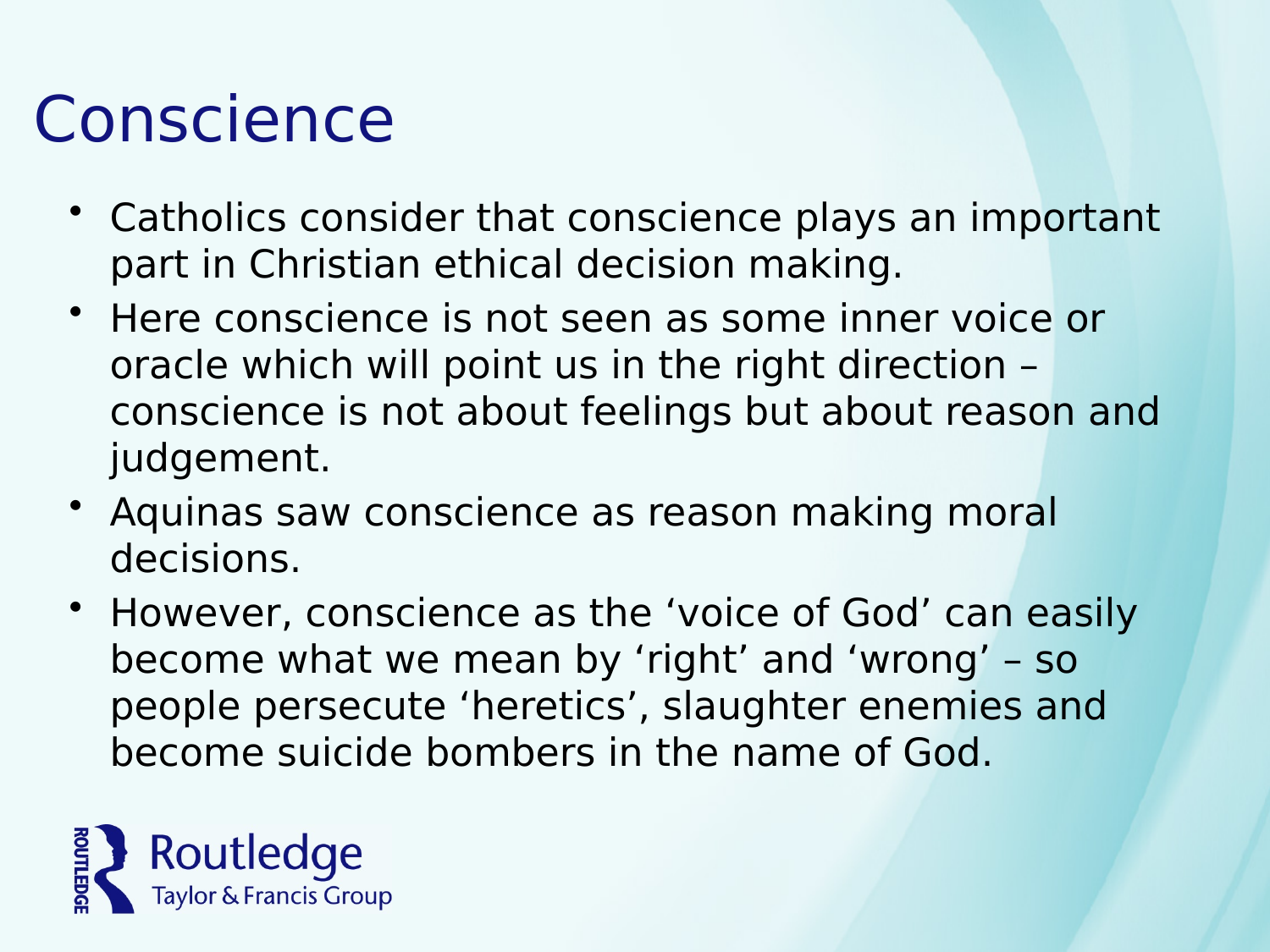

# Conscience
Catholics consider that conscience plays an important part in Christian ethical decision making.
Here conscience is not seen as some inner voice or oracle which will point us in the right direction – conscience is not about feelings but about reason and judgement.
Aquinas saw conscience as reason making moral decisions.
However, conscience as the ‘voice of God’ can easily become what we mean by ‘right’ and ‘wrong’ – so people persecute ‘heretics’, slaughter enemies and become suicide bombers in the name of God.